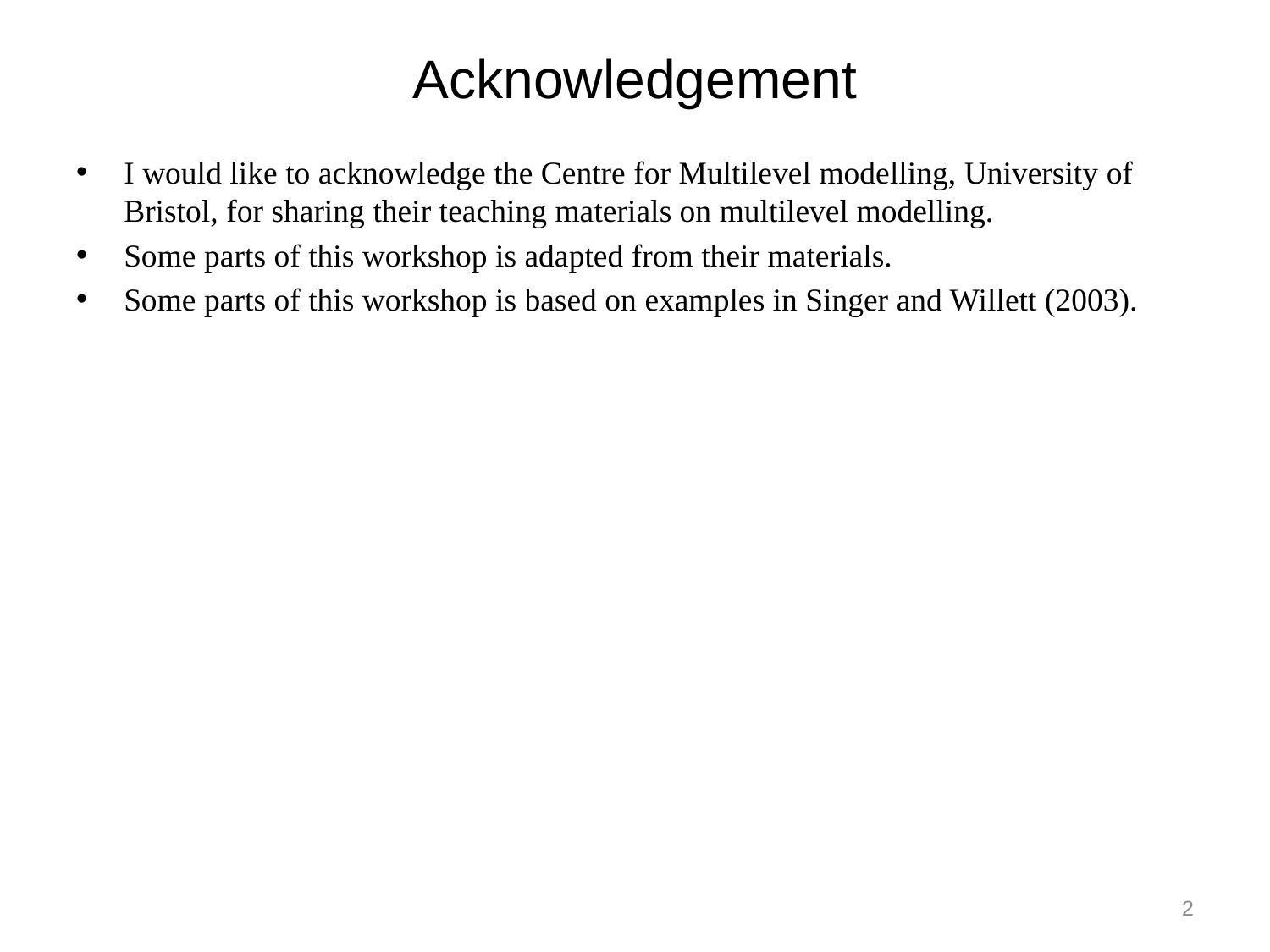

# Acknowledgement
I would like to acknowledge the Centre for Multilevel modelling, University of Bristol, for sharing their teaching materials on multilevel modelling.
Some parts of this workshop is adapted from their materials.
Some parts of this workshop is based on examples in Singer and Willett (2003).
2